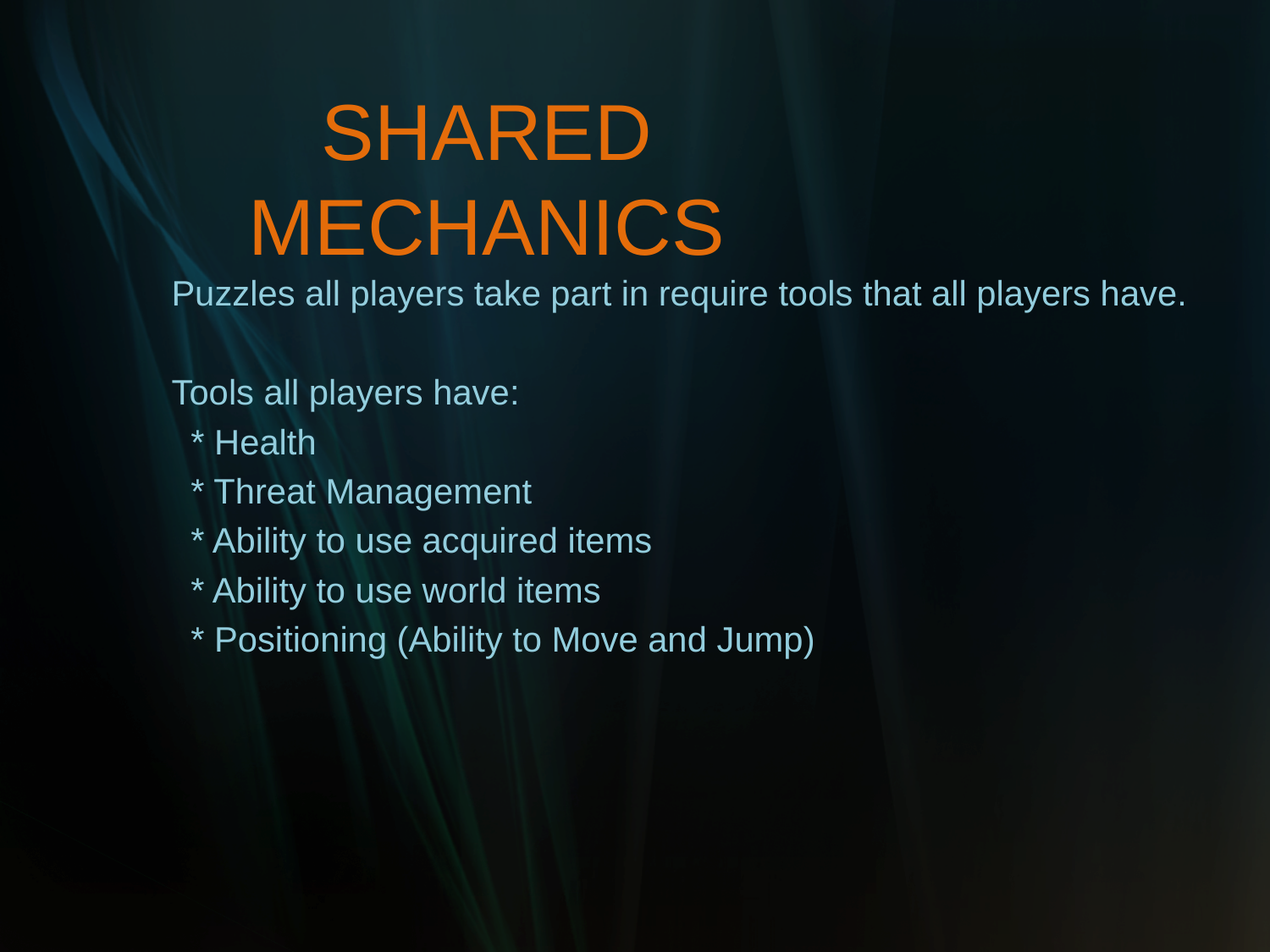

# SHARED MECHANICS
Puzzles all players take part in require tools that all players have.

Tools all players have:
  * Health
  * Threat Management
  * Ability to use acquired items
  * Ability to use world items
  * Positioning (Ability to Move and Jump)